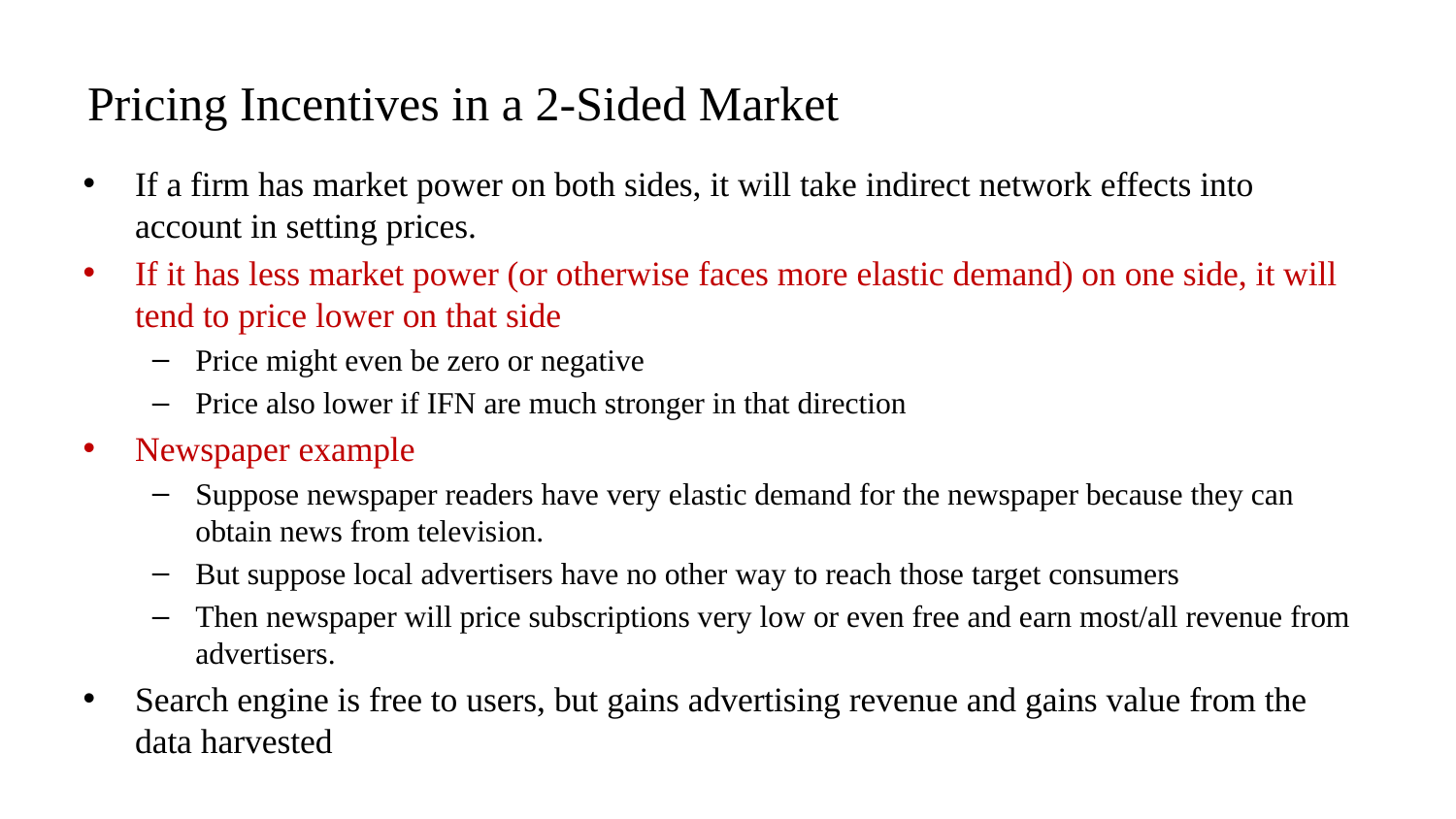

# Pricing Incentives in a 2-Sided Market
If a firm has market power on both sides, it will take indirect network effects into account in setting prices.
If it has less market power (or otherwise faces more elastic demand) on one side, it will tend to price lower on that side
Price might even be zero or negative
Price also lower if IFN are much stronger in that direction
Newspaper example
Suppose newspaper readers have very elastic demand for the newspaper because they can obtain news from television.
But suppose local advertisers have no other way to reach those target consumers
Then newspaper will price subscriptions very low or even free and earn most/all revenue from advertisers.
Search engine is free to users, but gains advertising revenue and gains value from the data harvested